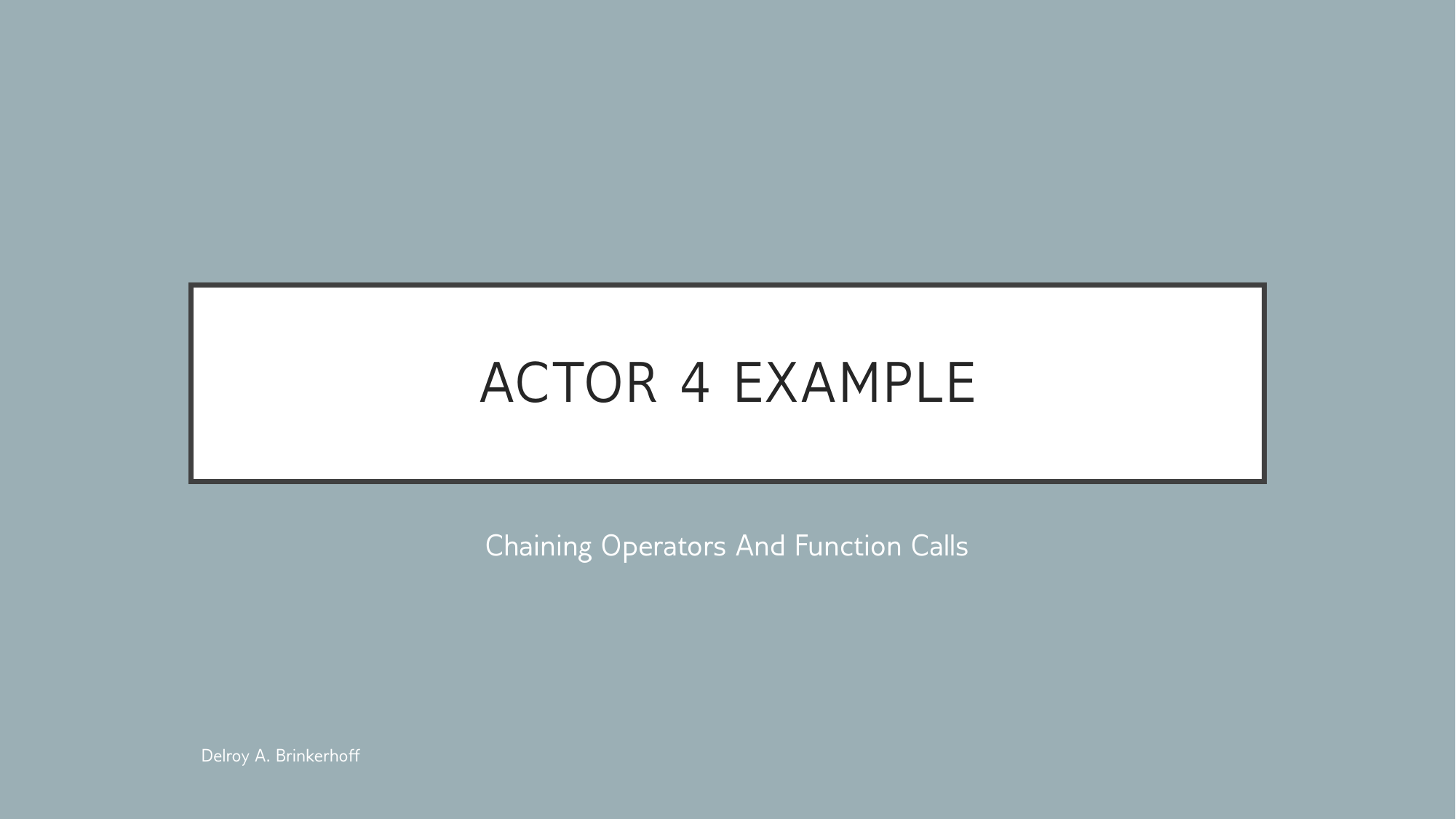

# Actor 4 Example
Chaining Operators And Function Calls
Delroy A. Brinkerhoff